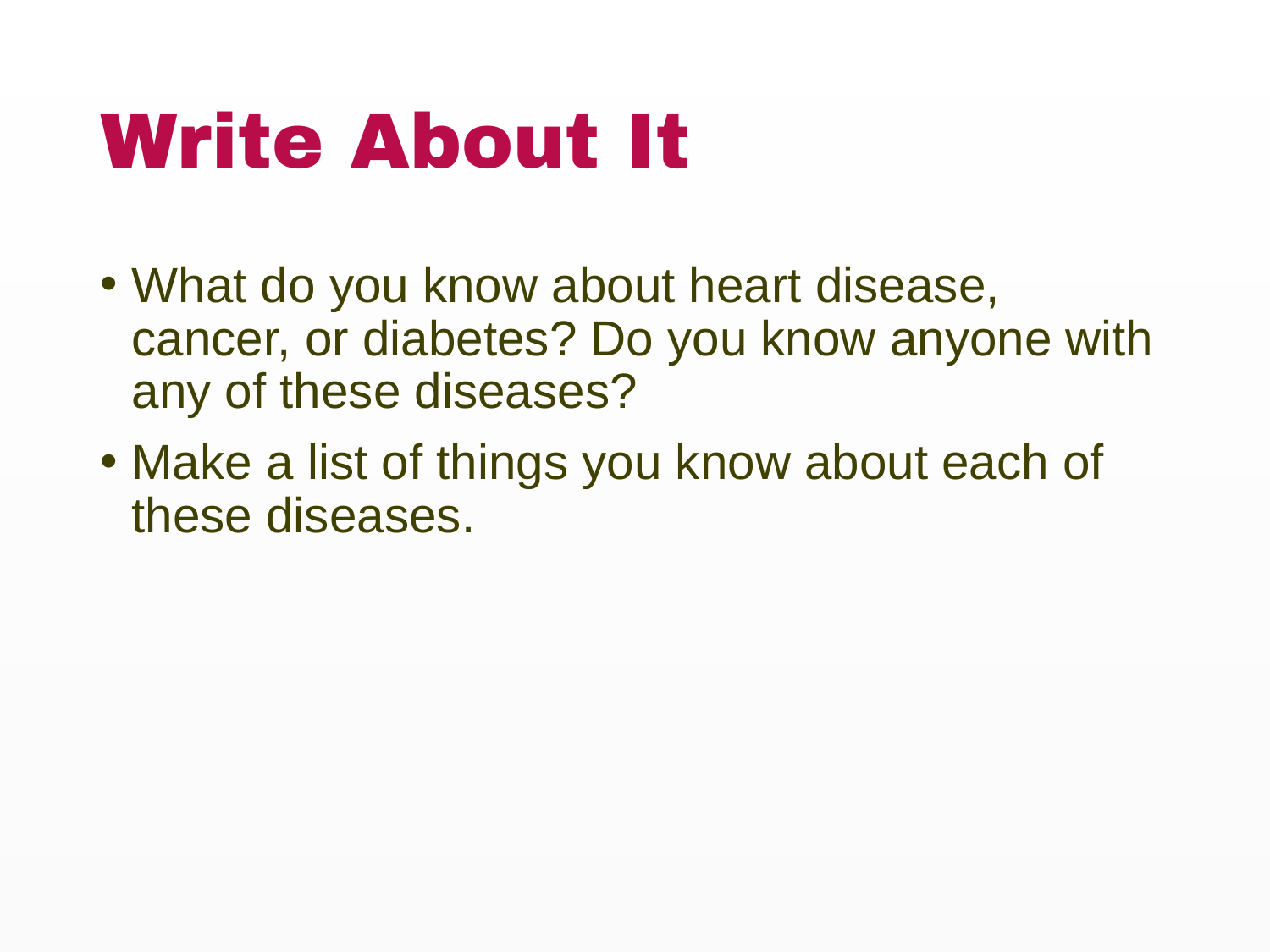

# Write About It
What do you know about heart disease, cancer, or diabetes? Do you know anyone with any of these diseases?
Make a list of things you know about each of these diseases.